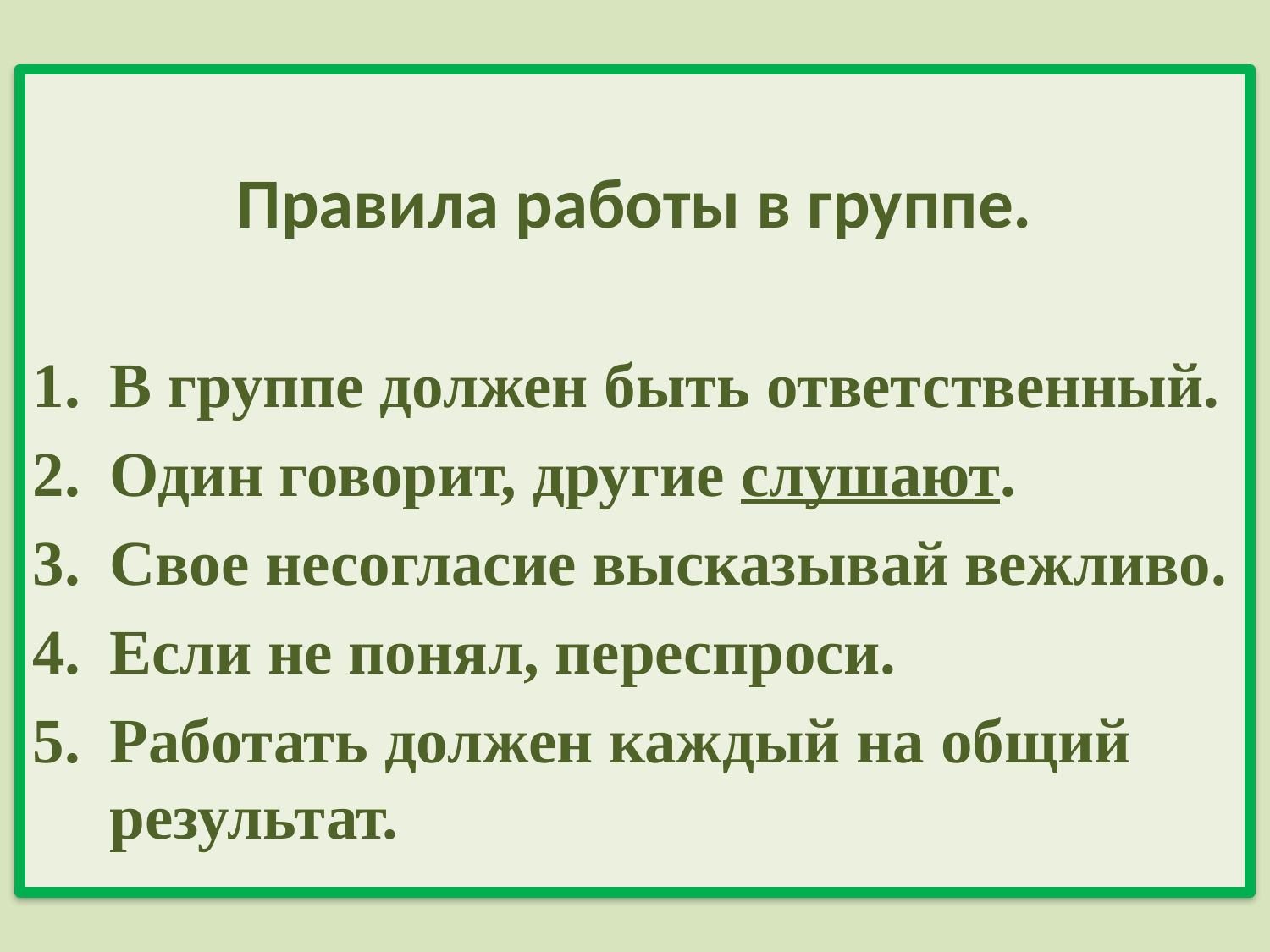

#

Правила работы в группе.

В группе должен быть ответственный.
Один говорит, другие слушают.
Свое несогласие высказывай вежливо.
Если не понял, переспроси.
Работать должен каждый на общий результат.